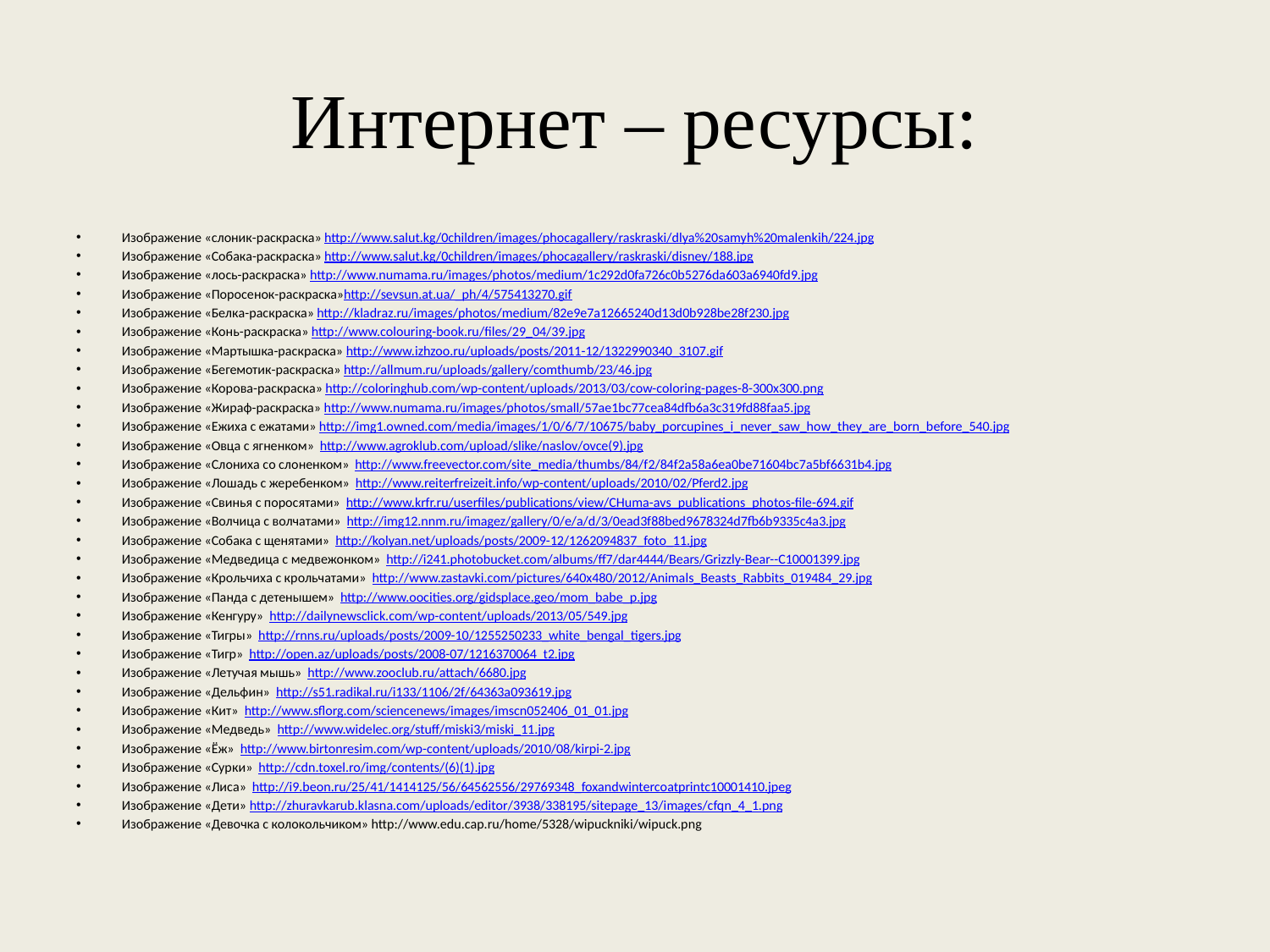

# Интернет – ресурсы:
Изображение «слоник-раскраска» http://www.salut.kg/0children/images/phocagallery/raskraski/dlya%20samyh%20malenkih/224.jpg
Изображение «Собака-раскраска» http://www.salut.kg/0children/images/phocagallery/raskraski/disney/188.jpg
Изображение «лось-раскраска» http://www.numama.ru/images/photos/medium/1c292d0fa726c0b5276da603a6940fd9.jpg
Изображение «Поросенок-раскраска»http://sevsun.at.ua/_ph/4/575413270.gif
Изображение «Белка-раскраска» http://kladraz.ru/images/photos/medium/82e9e7a12665240d13d0b928be28f230.jpg
Изображение «Конь-раскраска» http://www.colouring-book.ru/files/29_04/39.jpg
Изображение «Мартышка-раскраска» http://www.izhzoo.ru/uploads/posts/2011-12/1322990340_3107.gif
Изображение «Бегемотик-раскраска» http://allmum.ru/uploads/gallery/comthumb/23/46.jpg
Изображение «Корова-раскраска» http://coloringhub.com/wp-content/uploads/2013/03/cow-coloring-pages-8-300x300.png
Изображение «Жираф-раскраска» http://www.numama.ru/images/photos/small/57ae1bc77cea84dfb6a3c319fd88faa5.jpg
Изображение «Ежиха с ежатами» http://img1.owned.com/media/images/1/0/6/7/10675/baby_porcupines_i_never_saw_how_they_are_born_before_540.jpg
Изображение «Овца с ягненком»  http://www.agroklub.com/upload/slike/naslov/ovce(9).jpg
Изображение «Слониха со слоненком»  http://www.freevector.com/site_media/thumbs/84/f2/84f2a58a6ea0be71604bc7a5bf6631b4.jpg
Изображение «Лошадь с жеребенком»  http://www.reiterfreizeit.info/wp-content/uploads/2010/02/Pferd2.jpg
Изображение «Свинья с поросятами»  http://www.krfr.ru/userfiles/publications/view/CHuma-avs_publications_photos-file-694.gif
Изображение «Волчица с волчатами»  http://img12.nnm.ru/imagez/gallery/0/e/a/d/3/0ead3f88bed9678324d7fb6b9335c4a3.jpg
Изображение «Собака с щенятами»  http://kolyan.net/uploads/posts/2009-12/1262094837_foto_11.jpg
Изображение «Медведица с медвежонком»  http://i241.photobucket.com/albums/ff7/dar4444/Bears/Grizzly-Bear--C10001399.jpg
Изображение «Крольчиха с крольчатами»  http://www.zastavki.com/pictures/640x480/2012/Animals_Beasts_Rabbits_019484_29.jpg
Изображение «Панда с детенышем»  http://www.oocities.org/gidsplace.geo/mom_babe_p.jpg
Изображение «Кенгуру»  http://dailynewsclick.com/wp-content/uploads/2013/05/549.jpg
Изображение «Тигры»  http://rnns.ru/uploads/posts/2009-10/1255250233_white_bengal_tigers.jpg
Изображение «Тигр»  http://open.az/uploads/posts/2008-07/1216370064_t2.jpg
Изображение «Летучая мышь»  http://www.zooclub.ru/attach/6680.jpg
Изображение «Дельфин»  http://s51.radikal.ru/i133/1106/2f/64363a093619.jpg
Изображение «Кит»  http://www.sflorg.com/sciencenews/images/imscn052406_01_01.jpg
Изображение «Медведь»  http://www.widelec.org/stuff/miski3/miski_11.jpg
Изображение «Ёж»  http://www.birtonresim.com/wp-content/uploads/2010/08/kirpi-2.jpg
Изображение «Сурки»  http://cdn.toxel.ro/img/contents/(6)(1).jpg
Изображение «Лиса»  http://i9.beon.ru/25/41/1414125/56/64562556/29769348_foxandwintercoatprintc10001410.jpeg
Изображение «Дети» http://zhuravkarub.klasna.com/uploads/editor/3938/338195/sitepage_13/images/cfqn_4_1.png
Изображение «Девочка с колокольчиком» http://www.edu.cap.ru/home/5328/wipuckniki/wipuck.png